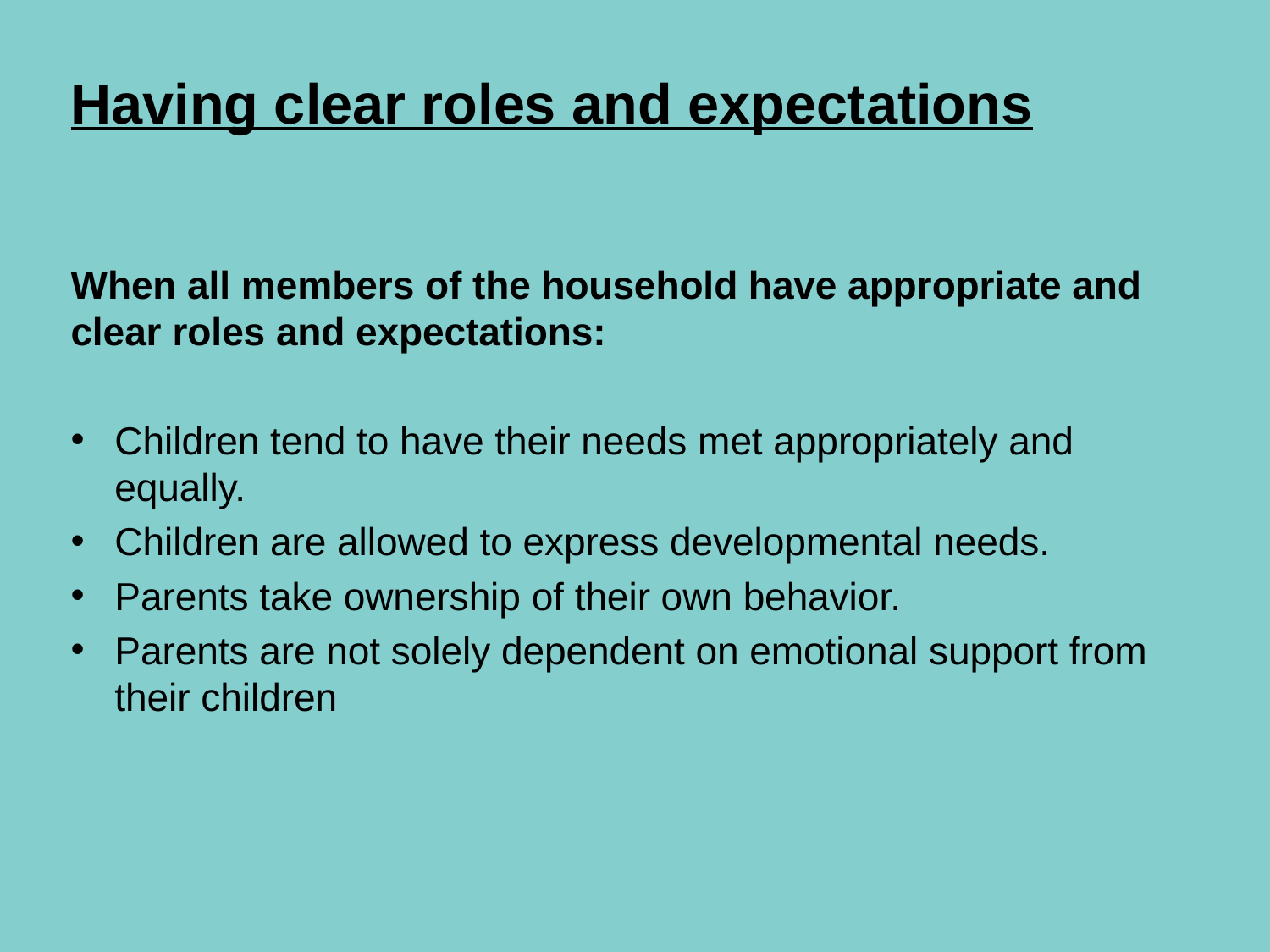

# Having clear roles and expectations
When all members of the household have appropriate and clear roles and expectations:

Children tend to have their needs met appropriately and equally.
Children are allowed to express developmental needs.
Parents take ownership of their own behavior.
Parents are not solely dependent on emotional support from their children